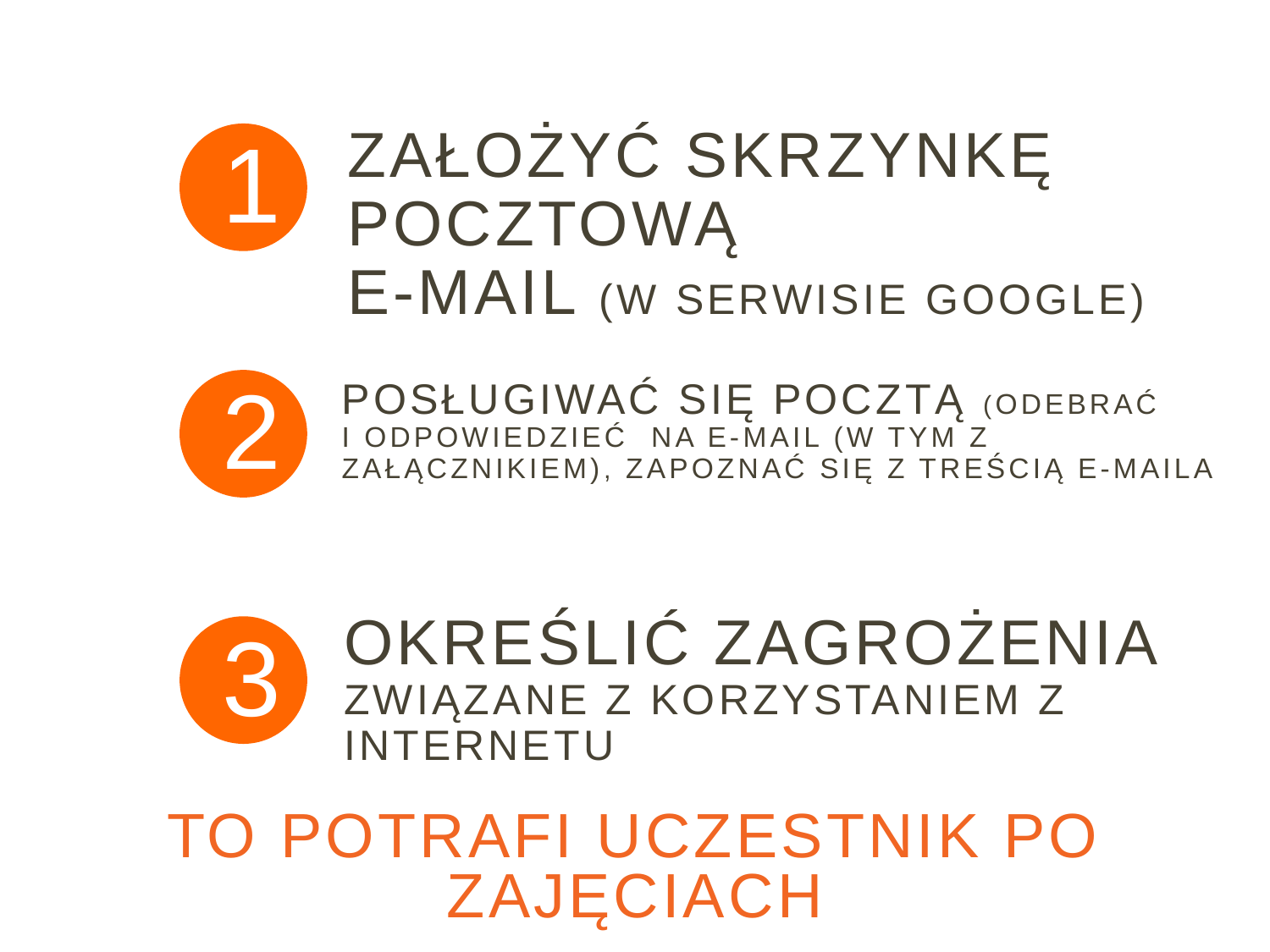

Założyć skrzynkę pocztową
E-mail (W serwisie Google)
posługiwać się pocztą (odebrać
i odpowiedzieć  na e-mail (w tym z załącznikiem), zapoznać się z treścią e-maila
Określić zagrożenia
związane z korzystaniem z internetU

To POTRAFI UCZESTNIK PO ZAJĘCIACH